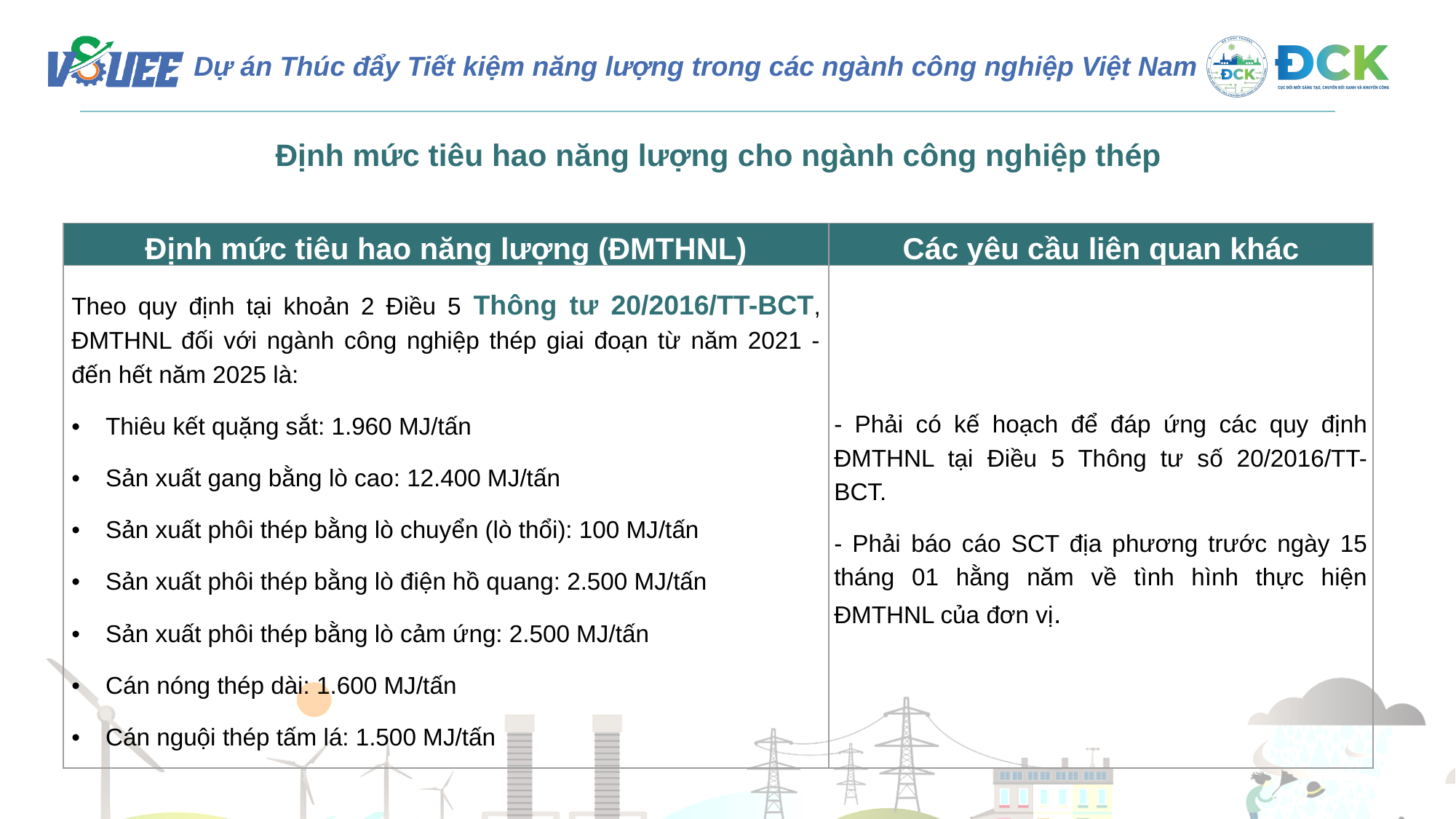

Định mức tiêu hao năng lượng cho ngành công nghiệp thép
| Định mức tiêu hao năng lượng (ĐMTHNL) | Các yêu cầu liên quan khác |
| --- | --- |
| Theo quy định tại khoản 2 Điều 5 Thông tư 20/2016/TT-BCT, ĐMTHNL đối với ngành công nghiệp thép giai đoạn từ năm 2021 - đến hết năm 2025 là: Thiêu kết quặng sắt: 1.960 MJ/tấn Sản xuất gang bằng lò cao: 12.400 MJ/tấn Sản xuất phôi thép bằng lò chuyển (lò thổi): 100 MJ/tấn Sản xuất phôi thép bằng lò điện hồ quang: 2.500 MJ/tấn Sản xuất phôi thép bằng lò cảm ứng: 2.500 MJ/tấn Cán nóng thép dài: 1.600 MJ/tấn Cán nguội thép tấm lá: 1.500 MJ/tấn | - Phải có kế hoạch để đáp ứng các quy định ĐMTHNL tại Điều 5 Thông tư số 20/2016/TT-BCT. - Phải báo cáo SCT địa phương trước ngày 15 tháng 01 hằng năm về tình hình thực hiện ĐMTHNL của đơn vị. |